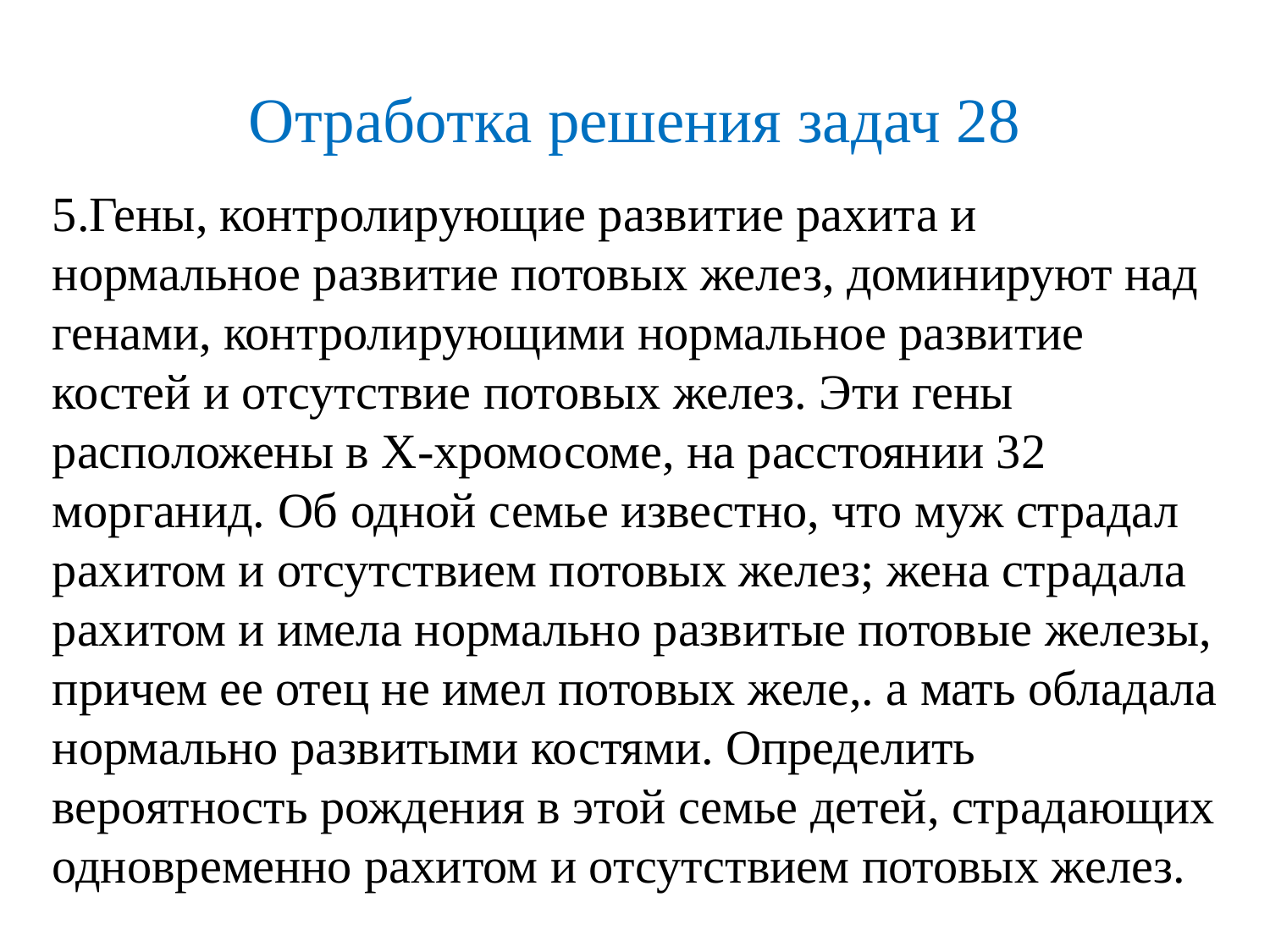

# Отработка решения задач 28
5.Гены, контролирующие развитие рахита и нормальное развитие потовых желез, доминируют над генами, контролирующими нормальное развитие костей и отсутствие потовых желез. Эти гены расположены в Х-хромосоме, на расстоянии 32 морганид. Об одной семье известно, что муж страдал рахитом и отсутствием потовых желез; жена страдала рахитом и имела нормально развитые потовые железы, причем ее отец не имел потовых желе,. а мать обладала нормально развитыми костями. Определить вероятность рождения в этой семье детей, страдающих одновременно рахитом и отсутствием потовых желез.